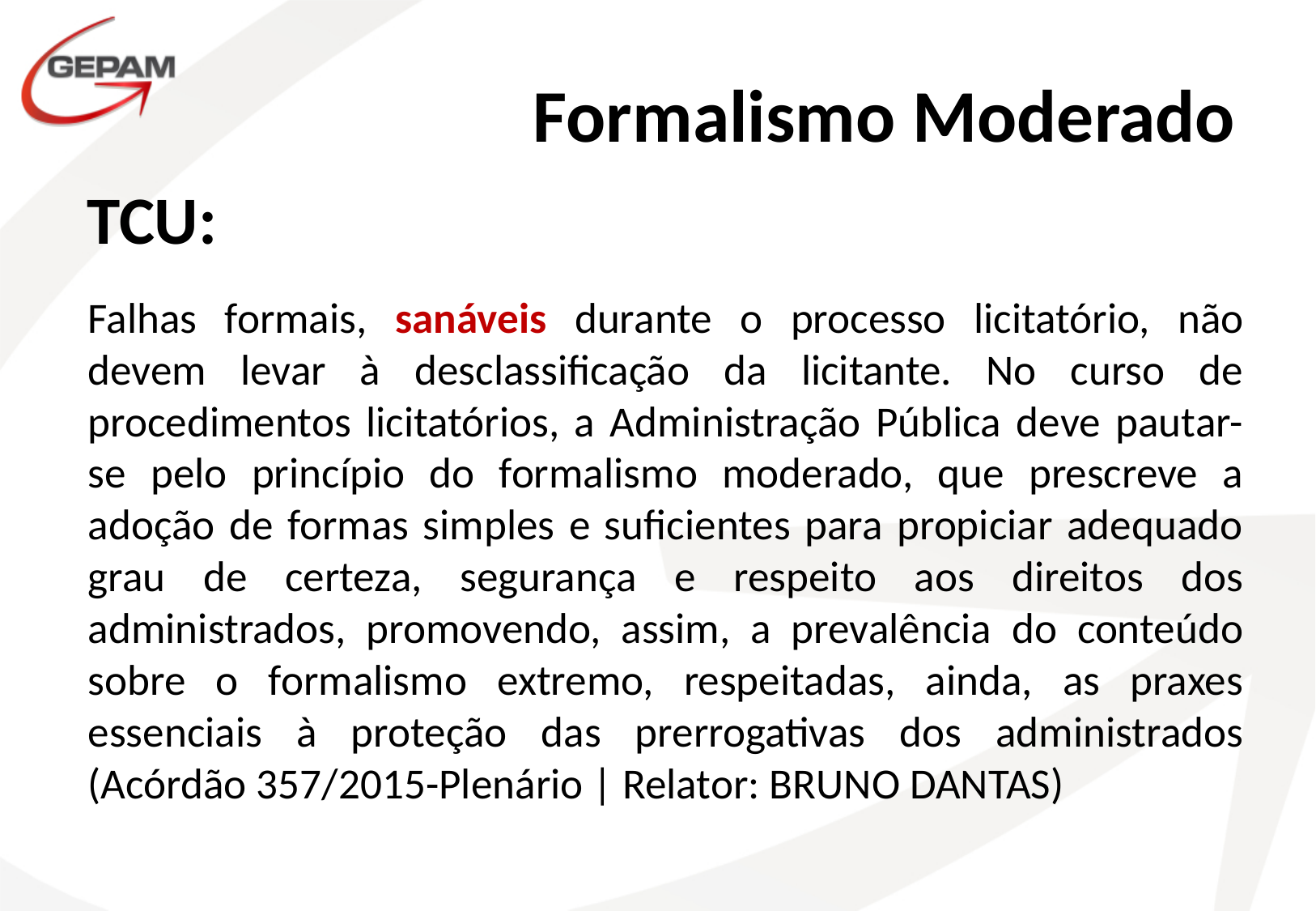

# Formalismo Moderado
TCU:
Falhas formais, sanáveis durante o processo licitatório, não devem levar à desclassificação da licitante. No curso de procedimentos licitatórios, a Administração Pública deve pautar-se pelo princípio do formalismo moderado, que prescreve a adoção de formas simples e suficientes para propiciar adequado grau de certeza, segurança e respeito aos direitos dos administrados, promovendo, assim, a prevalência do conteúdo sobre o formalismo extremo, respeitadas, ainda, as praxes essenciais à proteção das prerrogativas dos administrados (Acórdão 357/2015-Plenário | Relator: BRUNO DANTAS)